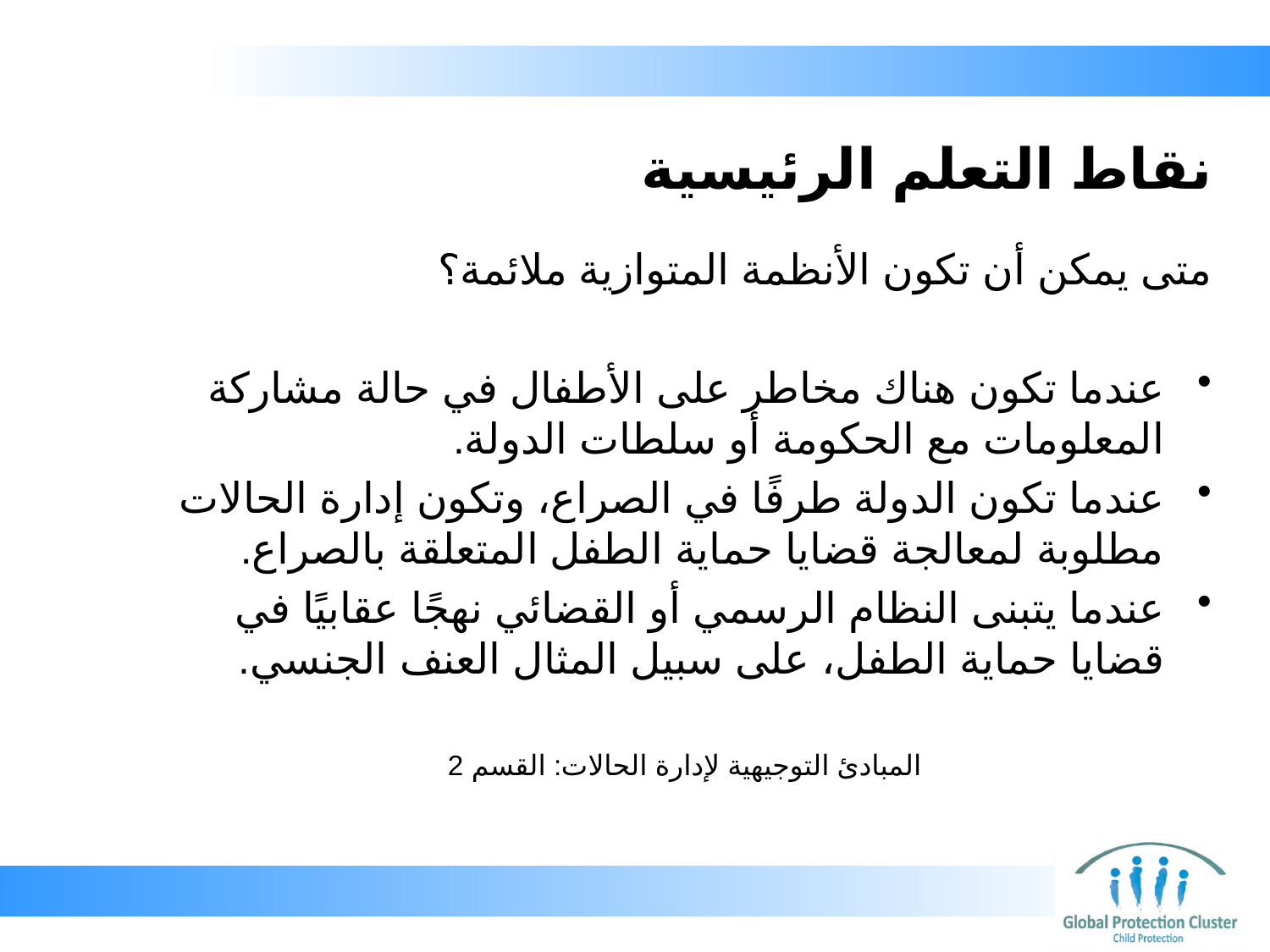

# نقاط التعلم الرئيسية
متى يمكن أن تكون الأنظمة المتوازية ملائمة؟

عندما تكون هناك مخاطر على الأطفال في حالة مشاركة المعلومات مع الحكومة أو سلطات الدولة.
عندما تكون الدولة طرفًا في الصراع، وتكون إدارة الحالات مطلوبة لمعالجة قضايا حماية الطفل المتعلقة بالصراع.
عندما يتبنى النظام الرسمي أو القضائي نهجًا عقابيًا في قضايا حماية الطفل، على سبيل المثال العنف الجنسي.

المبادئ التوجيهية لإدارة الحالات: القسم 2